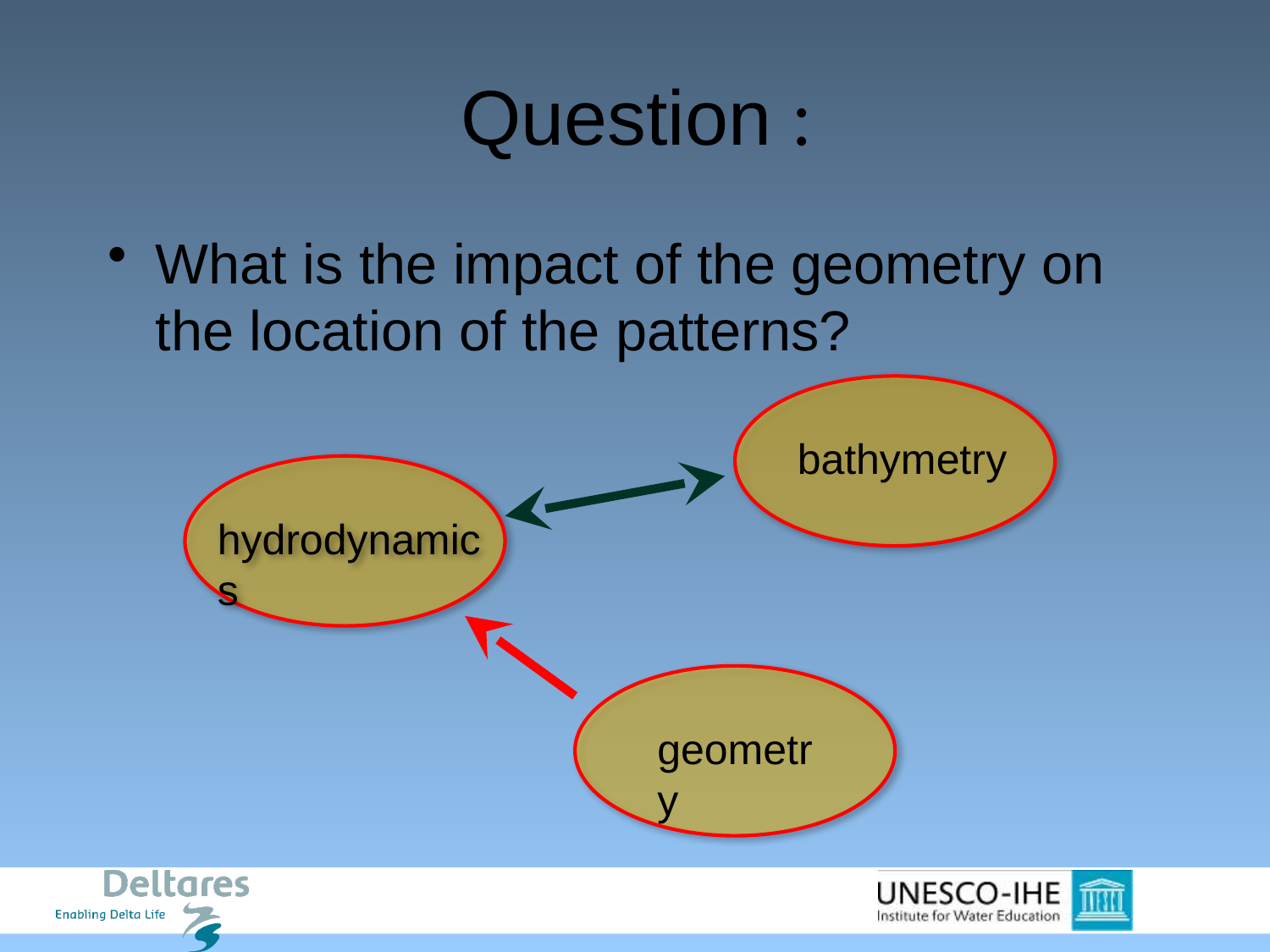

# Question :
What is the impact of the geometry on the location of the patterns?

bathymetry

hydrodynamics

geometry